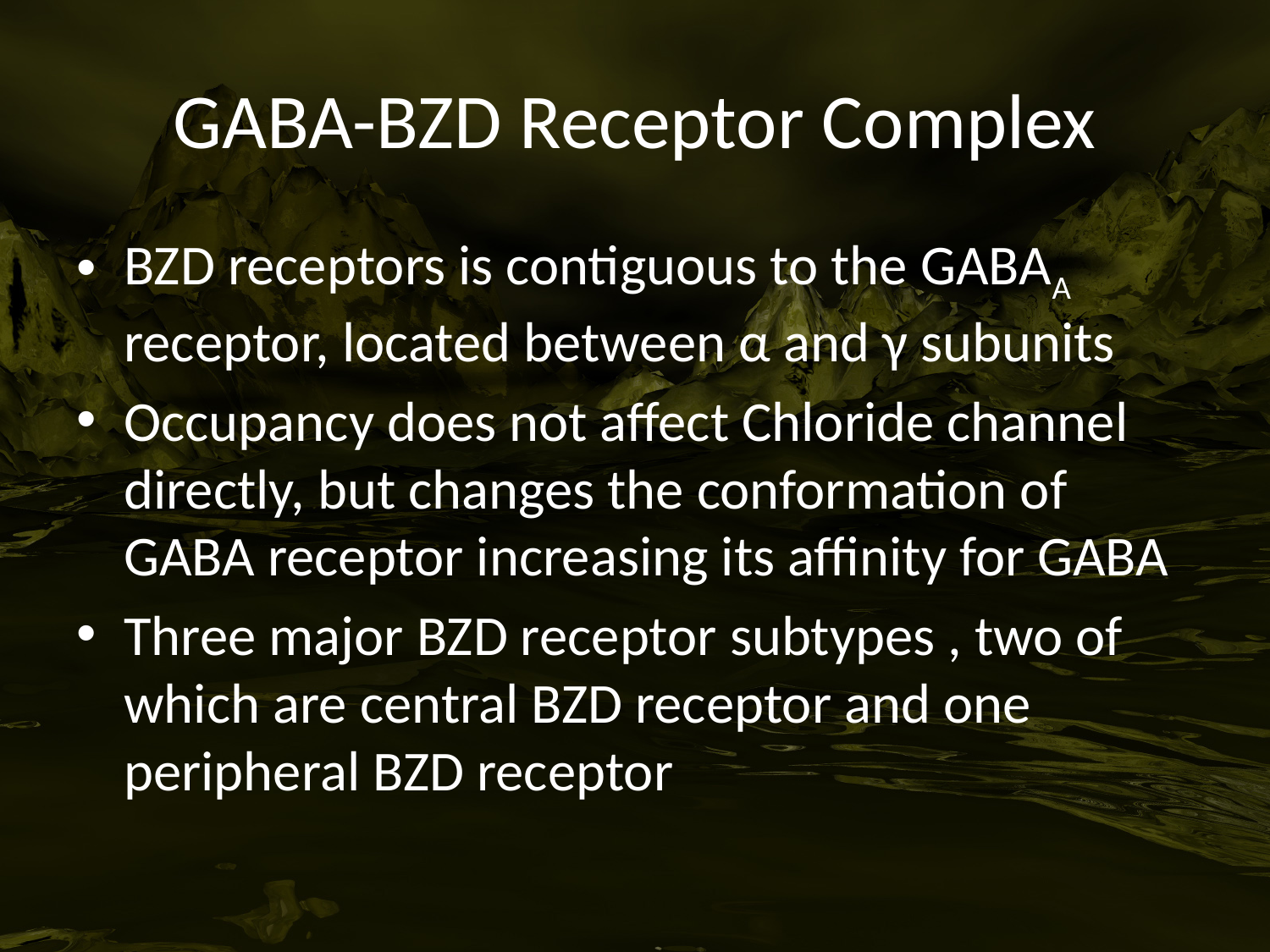

# GABA-BZD Receptor Complex
BZD receptors is contiguous to the GABAA receptor, located between α and γ subunits
Occupancy does not affect Chloride channel directly, but changes the conformation of GABA receptor increasing its affinity for GABA
Three major BZD receptor subtypes , two of which are central BZD receptor and one peripheral BZD receptor